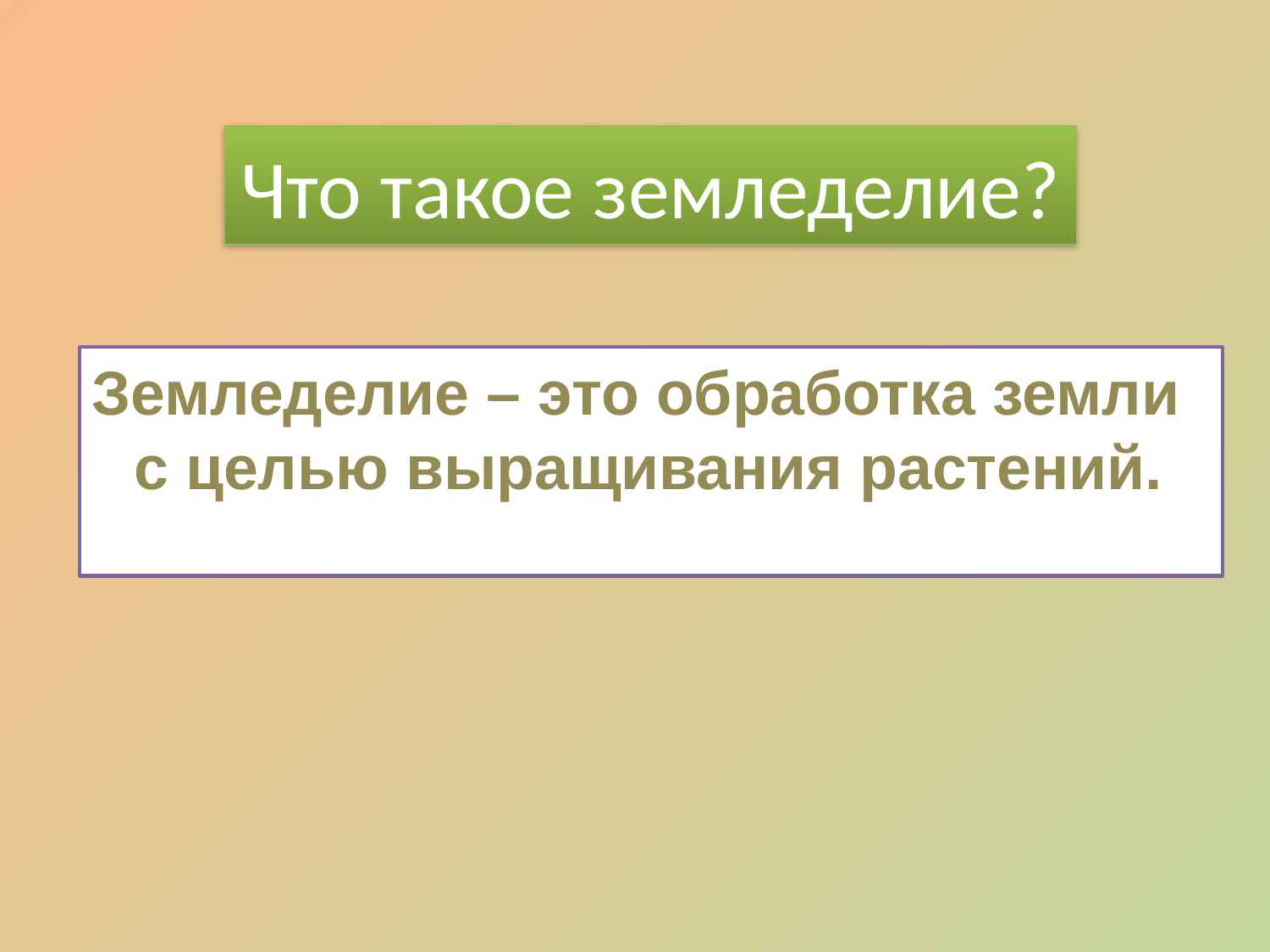

# Что такое земледелие?
Земледелие – это обработка земли с целью выращивания растений.